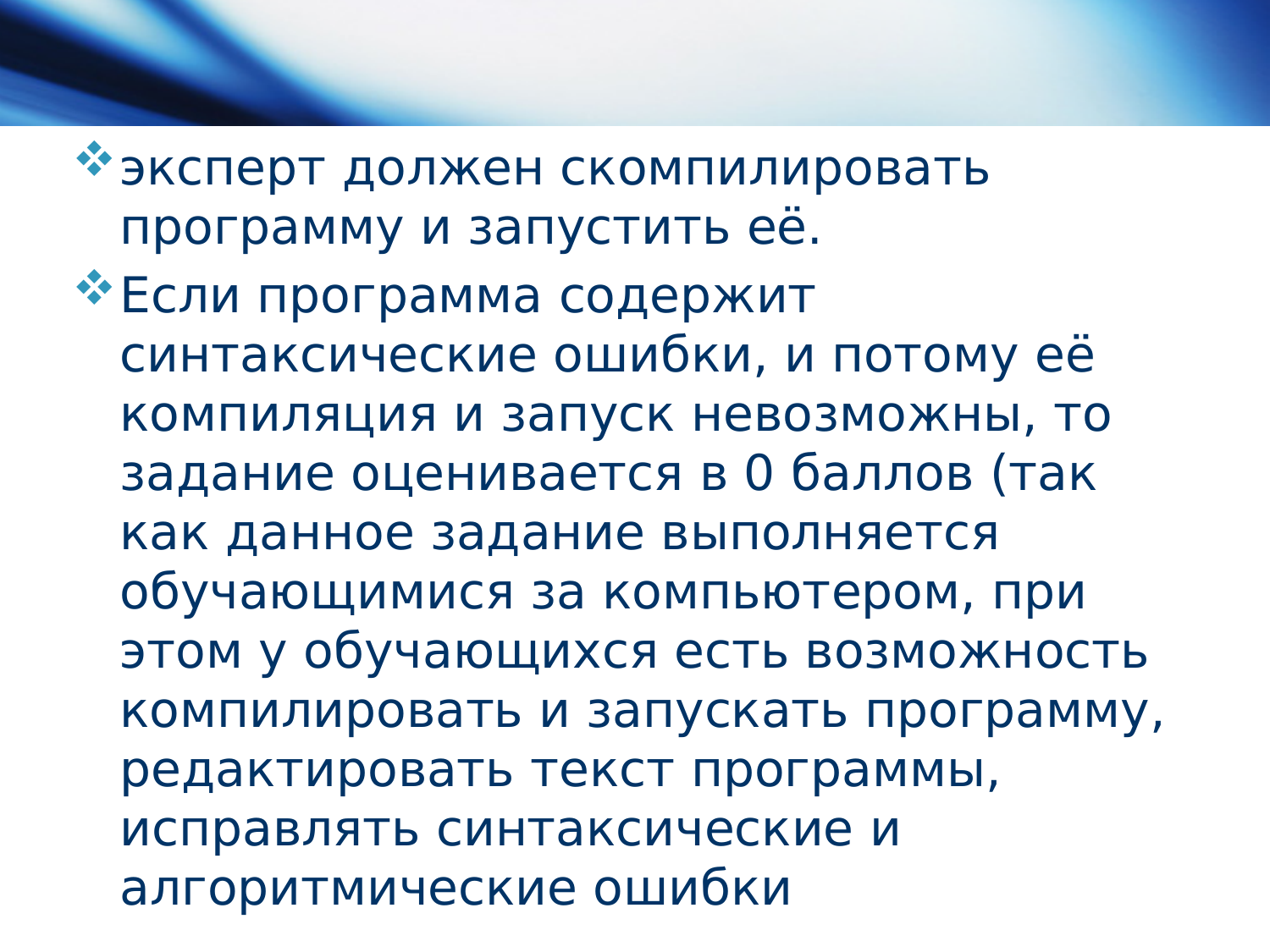

# эксперт должен скомпилировать программу и запустить её.
Если программа содержит синтаксические ошибки, и потому её компиляция и запуск невозможны, то задание оценивается в 0 баллов (так как данное задание выполняется обучающимися за компьютером, при этом у обучающихся есть возможность компилировать и запускать программу, редактировать текст программы, исправлять синтаксические и алгоритмические ошибки